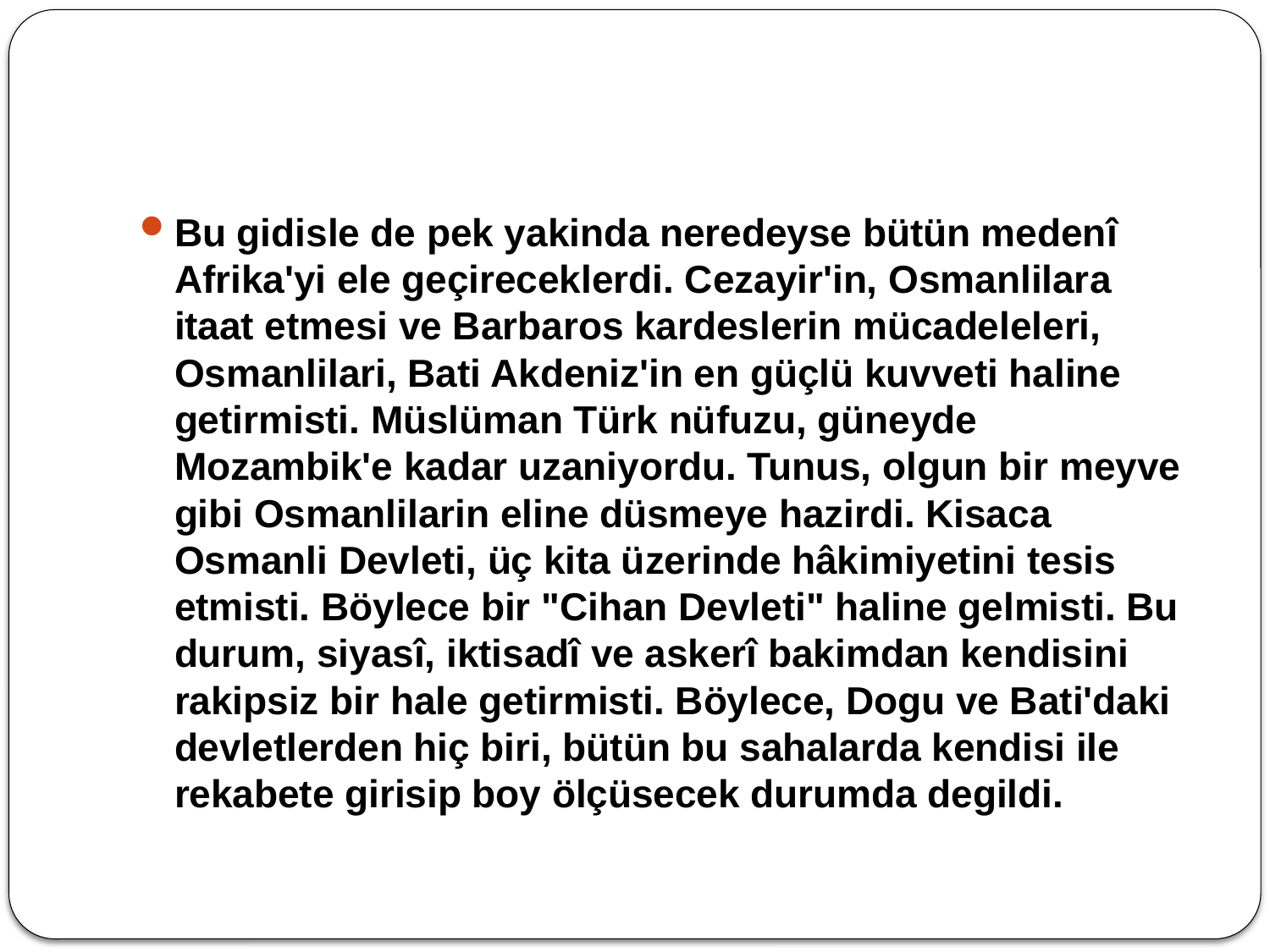

#
Bu gidisle de pek yakinda neredeyse bütün medenî Afrika'yi ele geçireceklerdi. Cezayir'in, Osmanlilara itaat etmesi ve Barbaros kardeslerin mücadeleleri, Osmanlilari, Bati Akdeniz'in en güçlü kuvveti haline getirmisti. Müslüman Türk nüfuzu, güneyde Mozambik'e kadar uzaniyordu. Tunus, olgun bir meyve gibi Osmanlilarin eline düsmeye hazirdi. Kisaca Osmanli Devleti, üç kita üzerinde hâkimiyetini tesis etmisti. Böylece bir "Cihan Devleti" haline gelmisti. Bu durum, siyasî, iktisadî ve askerî bakimdan kendisini rakipsiz bir hale getirmisti. Böylece, Dogu ve Bati'daki devletlerden hiç biri, bütün bu sahalarda kendisi ile rekabete girisip boy ölçüsecek durumda degildi.